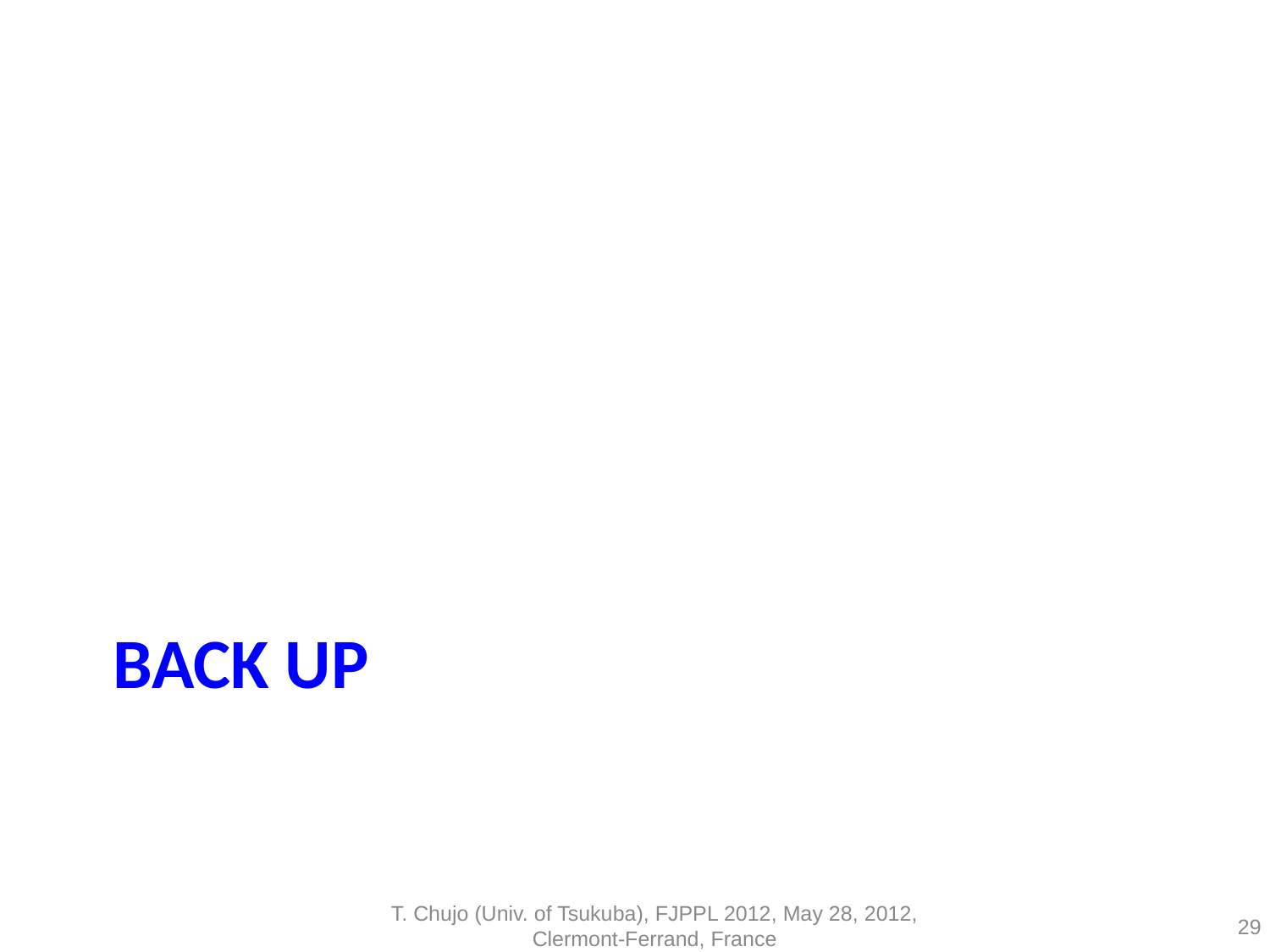

# Back up
T. Chujo (Univ. of Tsukuba), FJPPL 2012, May 28, 2012, Clermont-Ferrand, France
29